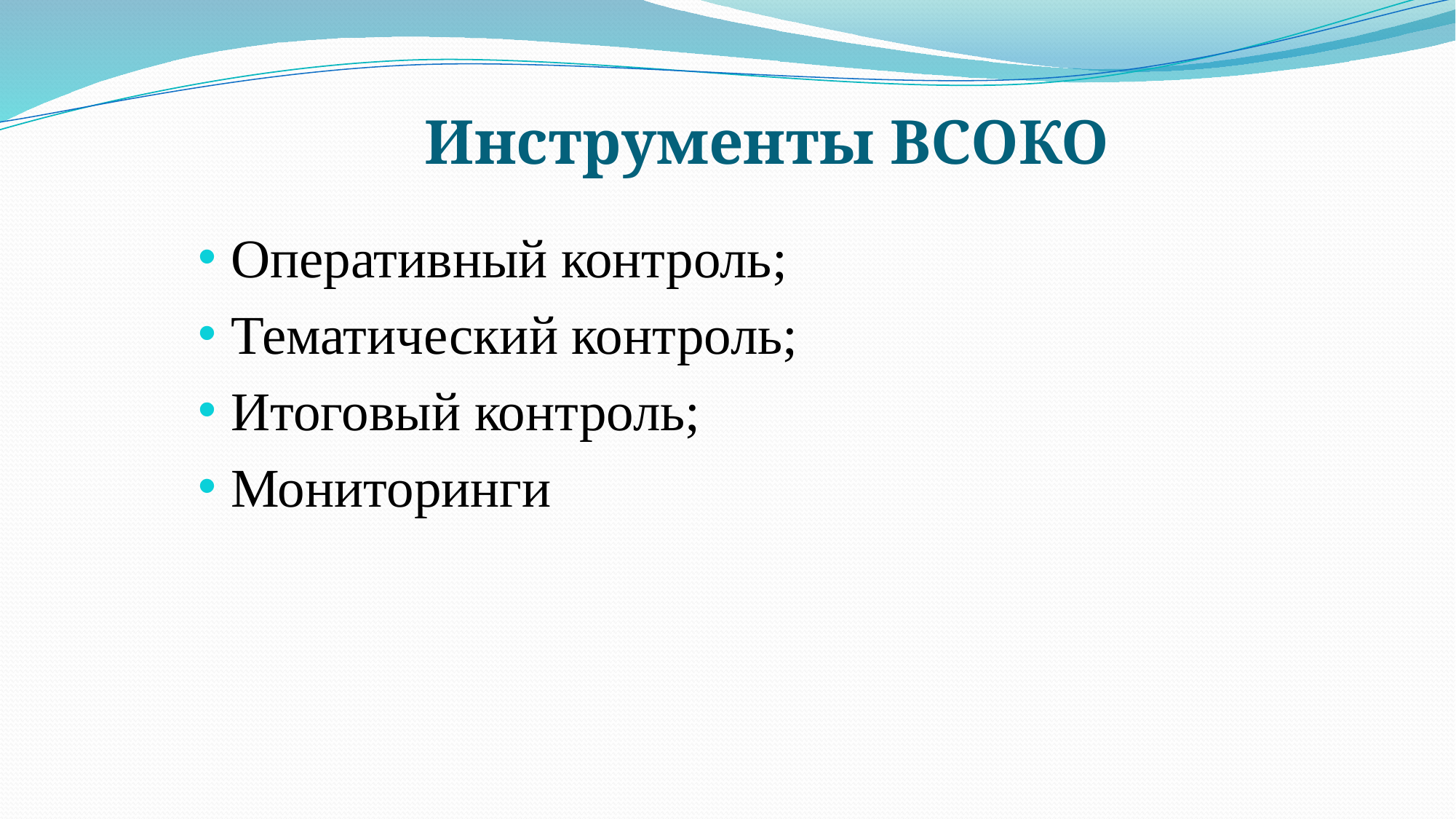

# Инструменты ВСОКО
Оперативный контроль;
Тематический контроль;
Итоговый контроль;
Мониторинги